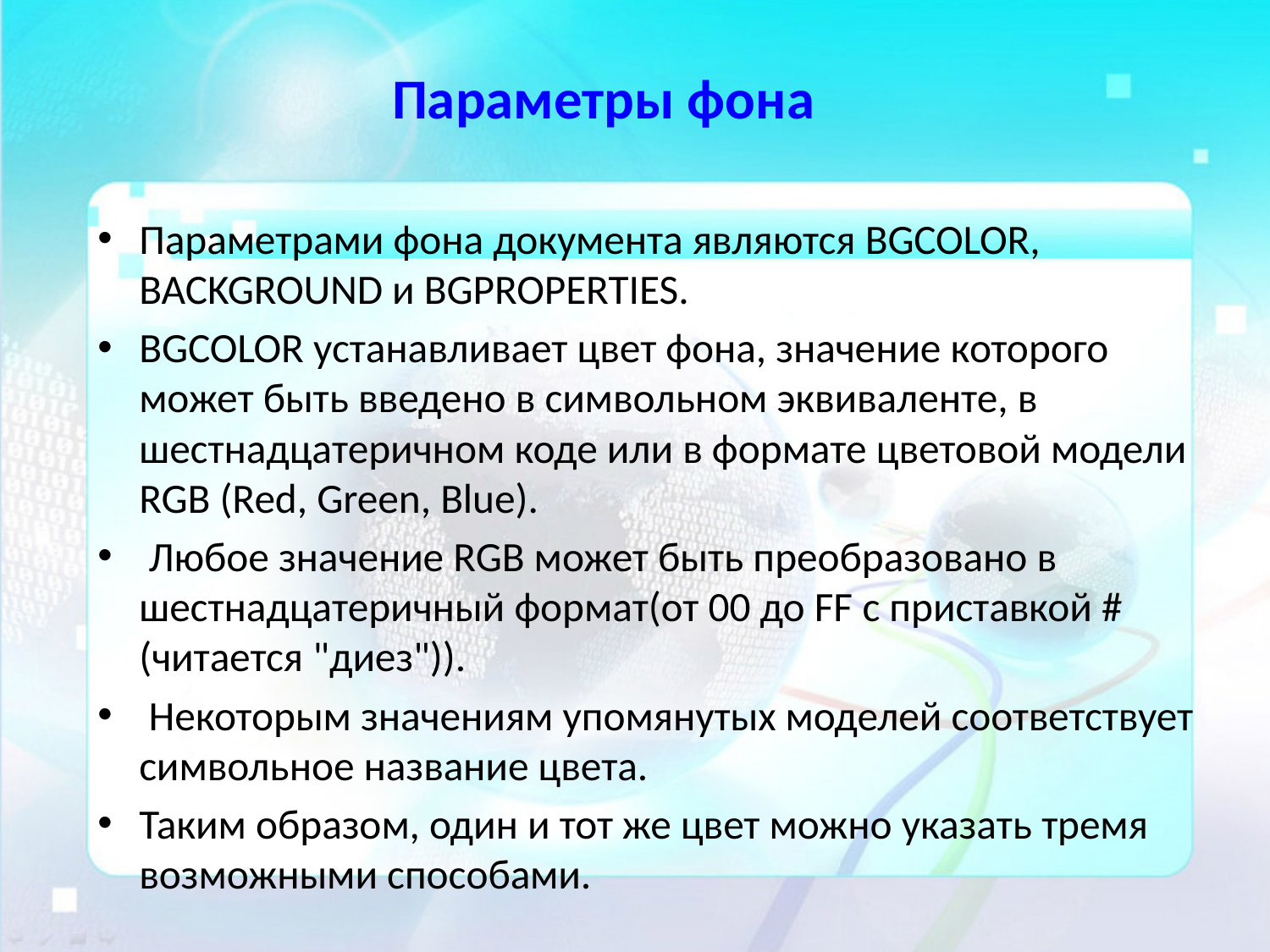

# Параметры фона
Параметрами фона документа являются BGCOLOR, BACKGROUND и BGPROPERTIES.
BGCOLOR устанавливает цвет фона, значение которого может быть введено в символьном эквиваленте, в шестнадцатеричном коде или в формате цветовой модели RGB (Red, Green, Blue).
 Любое значение RGB может быть преобразовано в шестнадцатеричный формат(от 00 до FF с приставкой # (читается "диез")).
 Некоторым значениям упомянутых моделей соответствует символьное название цвета.
Таким образом, один и тот же цвет можно указать тремя возможными способами.